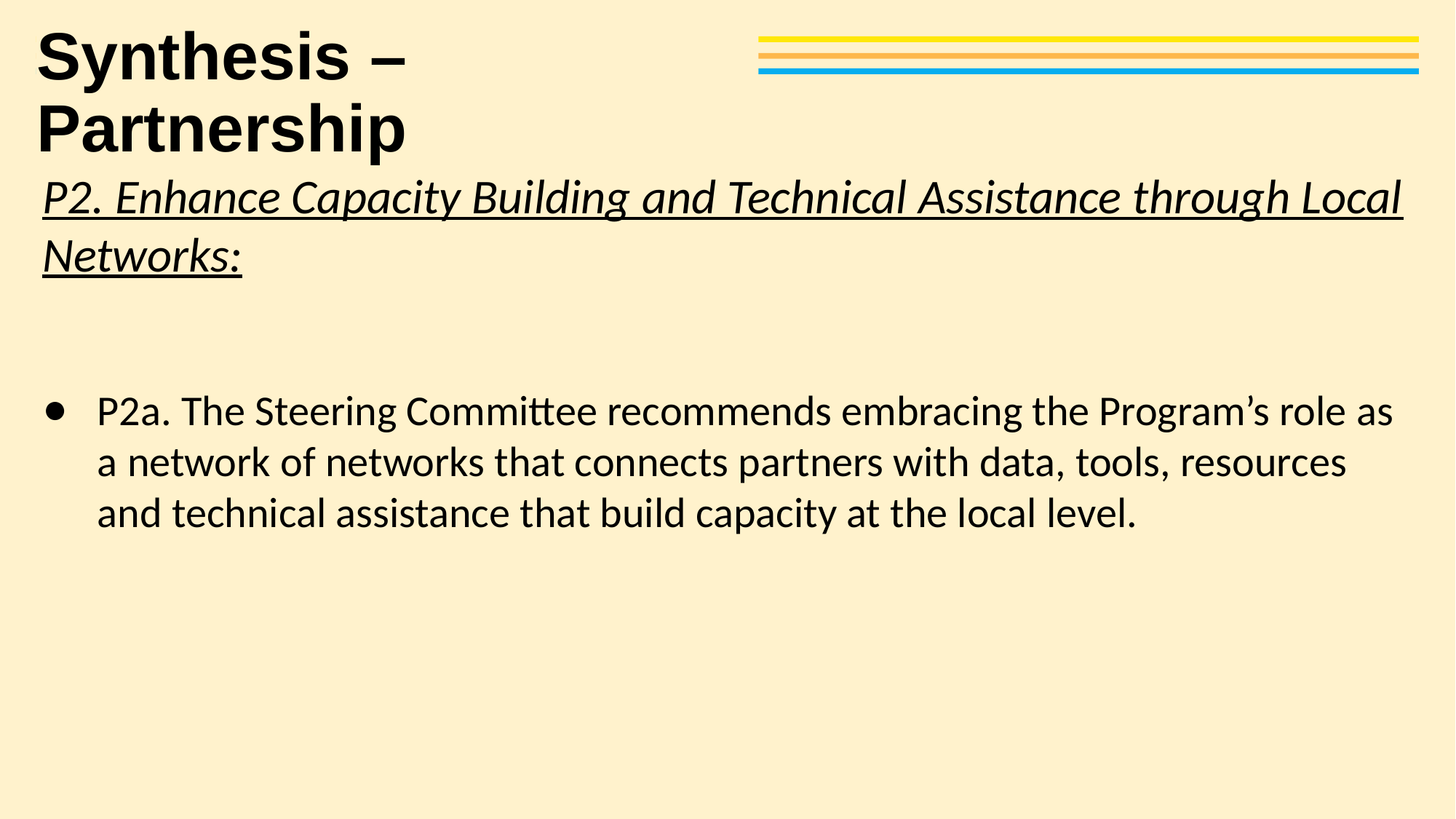

# Synthesis – Partnership
P2. Enhance Capacity Building and Technical Assistance through Local Networks:

P2a. The Steering Committee recommends embracing the Program’s role as a network of networks that connects partners with data, tools, resources and technical assistance that build capacity at the local level.